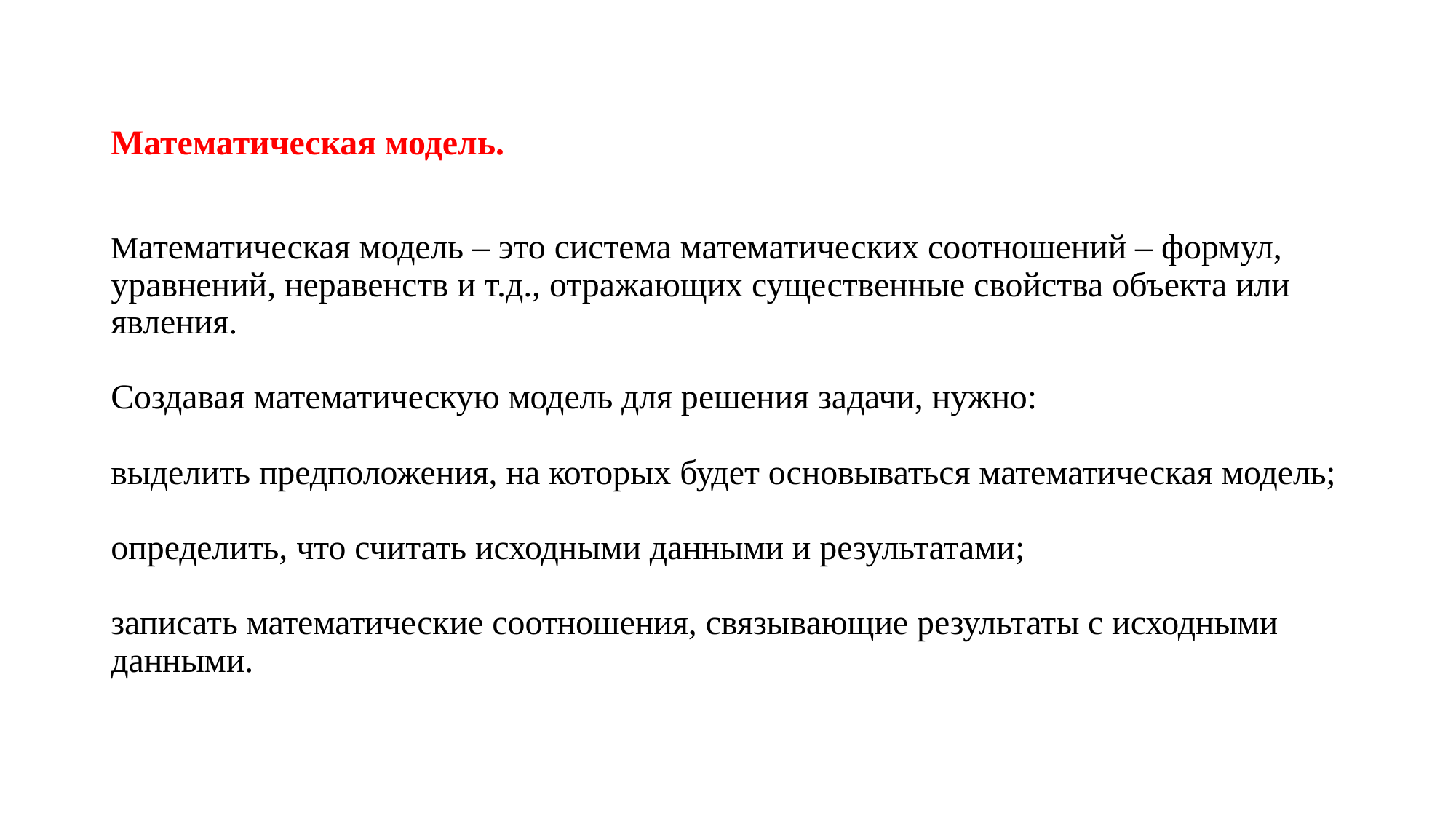

# Математическая модель. Математическая модель – это система математических соотношений – формул, уравнений, неравенств и т.д., отражающих существенные свойства объекта или явления. Создавая математическую модель для решения задачи, нужно: выделить предположения, на которых будет основываться математическая модель; определить, что считать исходными данными и результатами; записать математические соотношения, связывающие результаты с исходными данными.